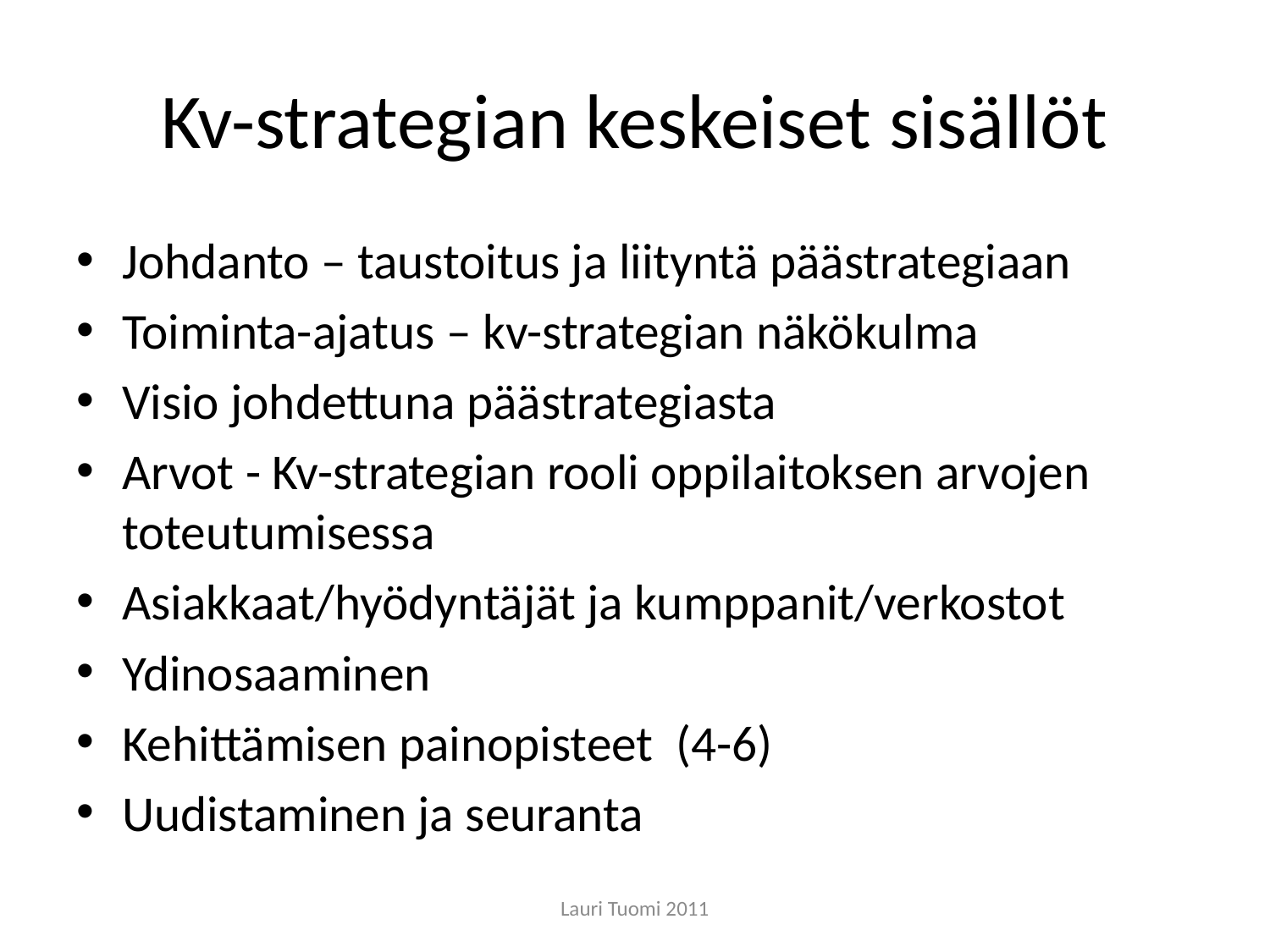

# Kv-strategian keskeiset sisällöt
Johdanto – taustoitus ja liityntä päästrategiaan
Toiminta-ajatus – kv-strategian näkökulma
Visio johdettuna päästrategiasta
Arvot - Kv-strategian rooli oppilaitoksen arvojen toteutumisessa
Asiakkaat/hyödyntäjät ja kumppanit/verkostot
Ydinosaaminen
Kehittämisen painopisteet  (4-6)
Uudistaminen ja seuranta

Lauri Tuomi 2011